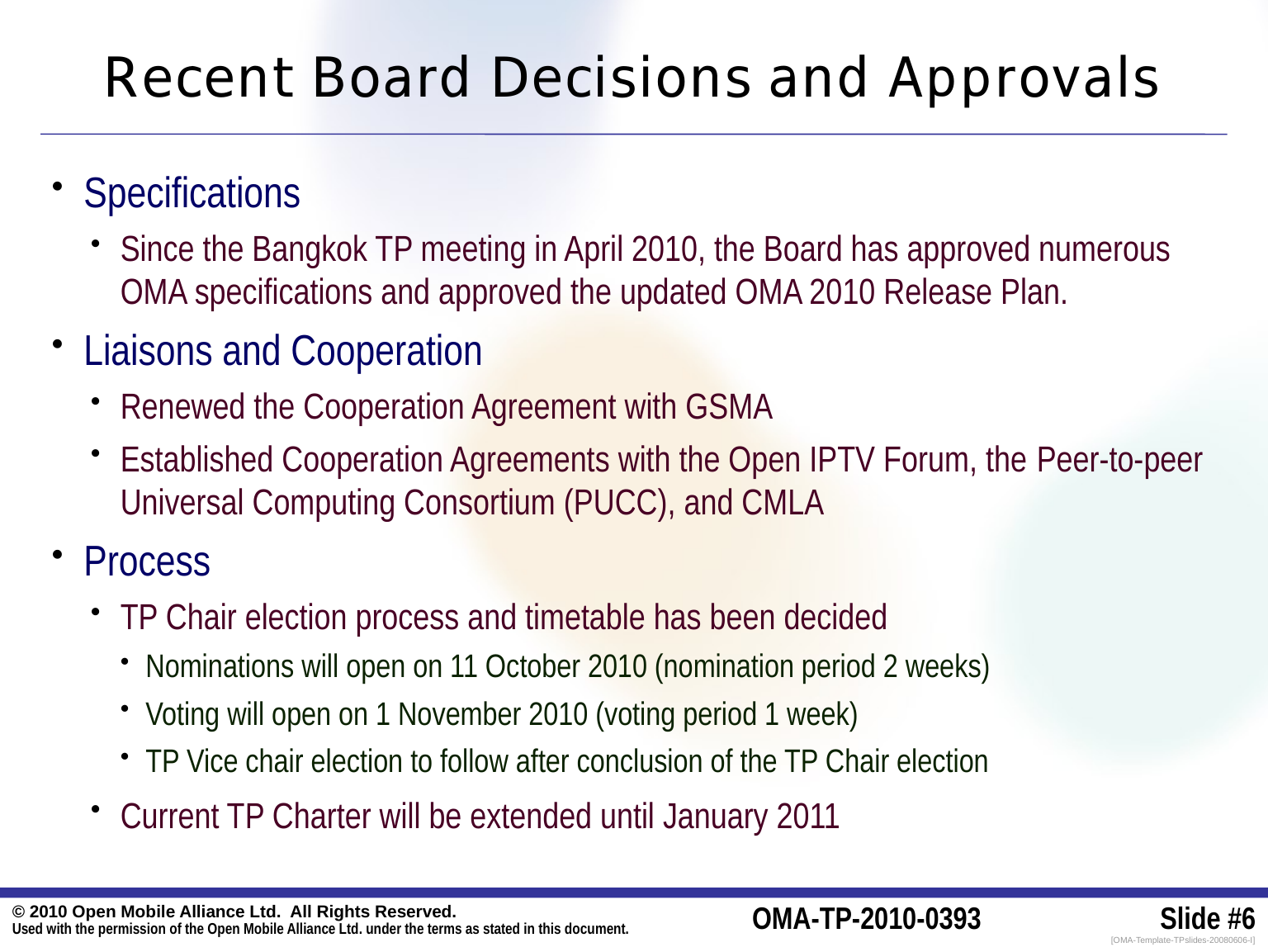

# Recent Board Decisions and Approvals
Specifications
Since the Bangkok TP meeting in April 2010, the Board has approved numerous OMA specifications and approved the updated OMA 2010 Release Plan.
Liaisons and Cooperation
Renewed the Cooperation Agreement with GSMA
Established Cooperation Agreements with the Open IPTV Forum, the Peer-to-peer Universal Computing Consortium (PUCC), and CMLA
Process
TP Chair election process and timetable has been decided
Nominations will open on 11 October 2010 (nomination period 2 weeks)
Voting will open on 1 November 2010 (voting period 1 week)
TP Vice chair election to follow after conclusion of the TP Chair election
Current TP Charter will be extended until January 2011